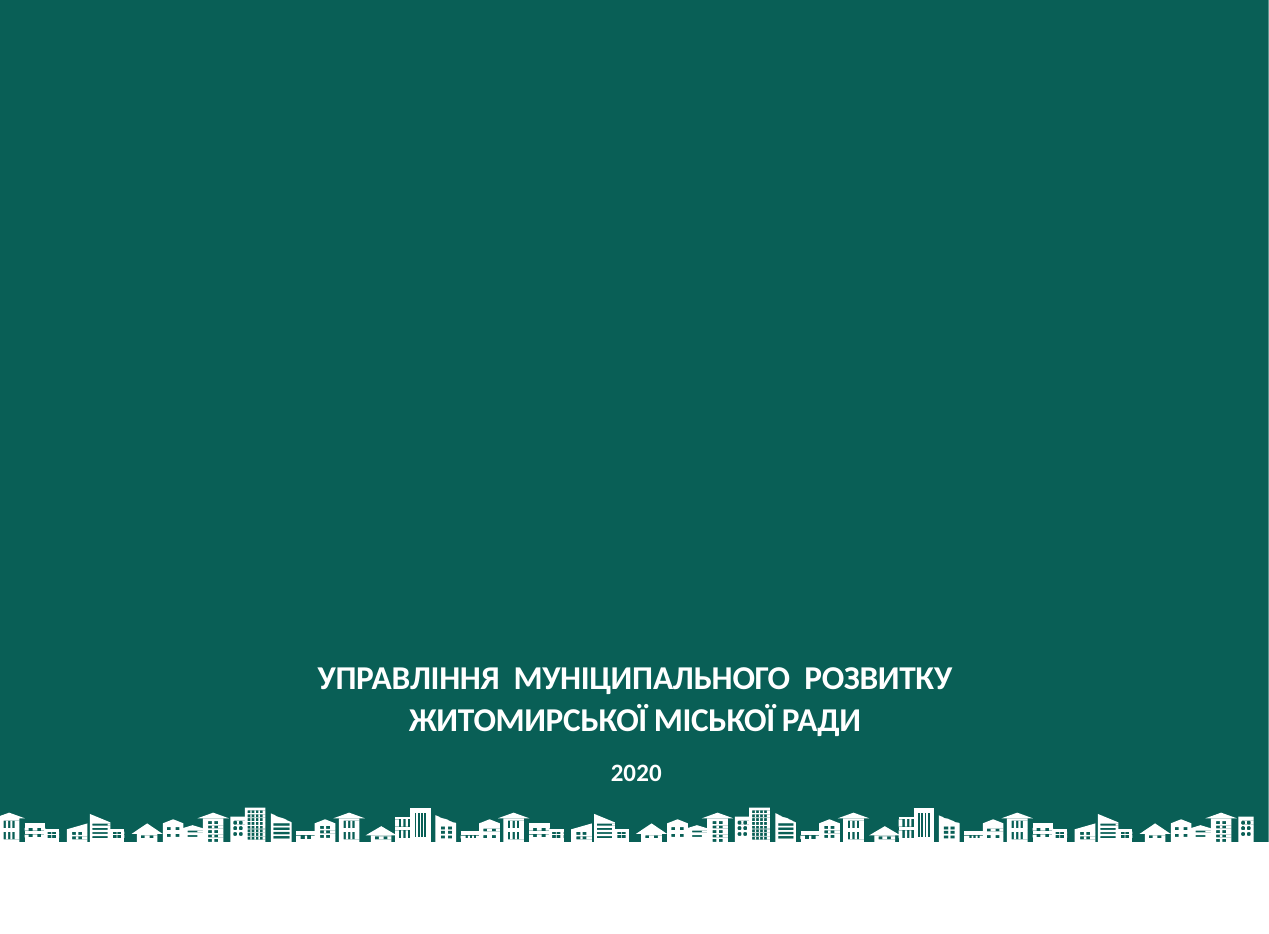

УПРАВЛІННЯ  МУНІЦИПАЛЬНОГО  РОЗВИТКУ
ЖИТОМИРСЬКОЇ МІСЬКОЇ РАДИ
2020